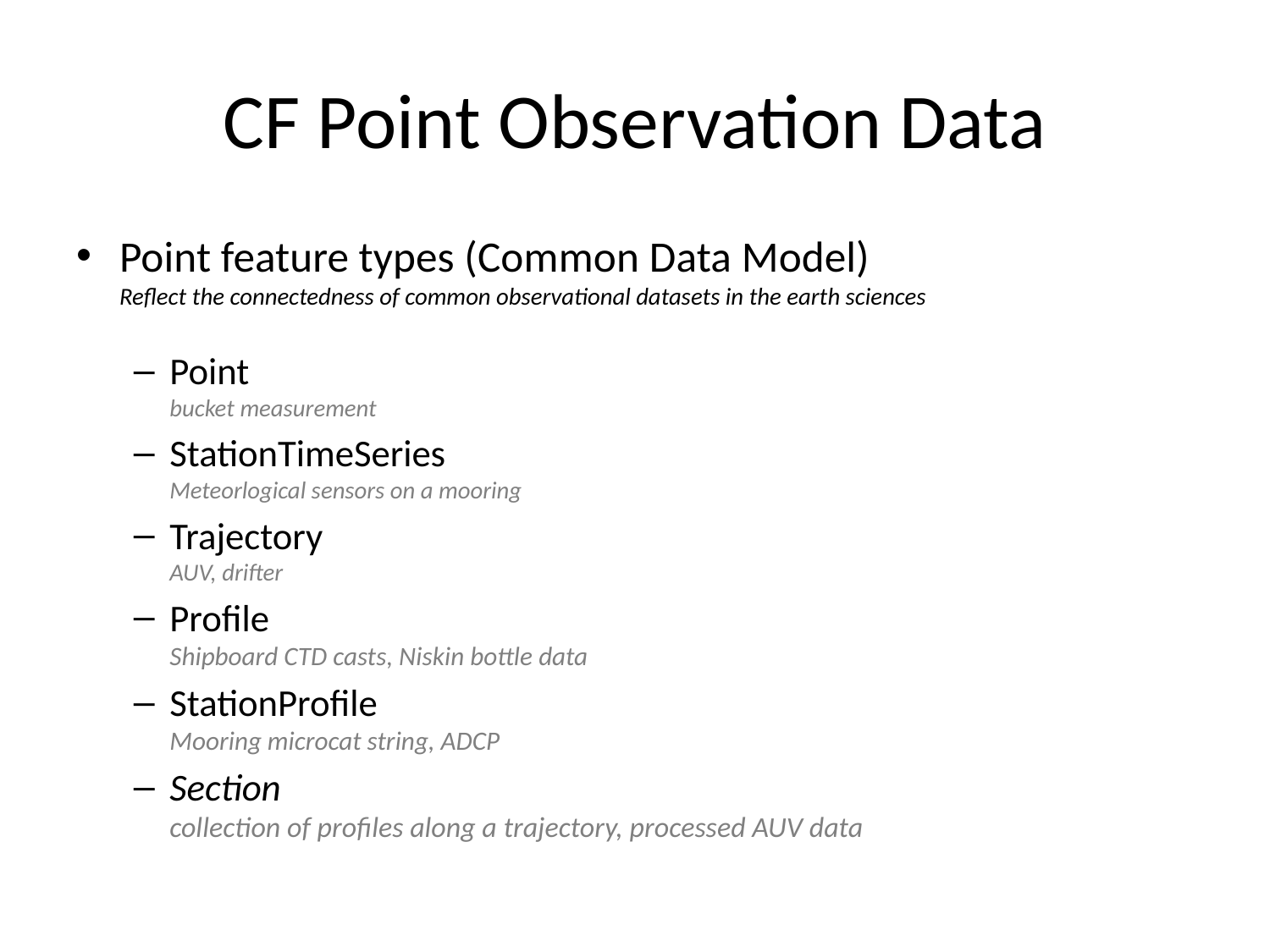

# CF Point Observation Data
Point feature types (Common Data Model)
Reflect the connectedness of common observational datasets in the earth sciences
Point
bucket measurement
StationTimeSeries
Meteorlogical sensors on a mooring
Trajectory
AUV, drifter
Profile
Shipboard CTD casts, Niskin bottle data
StationProfile
Mooring microcat string, ADCP
Section
collection of profiles along a trajectory, processed AUV data